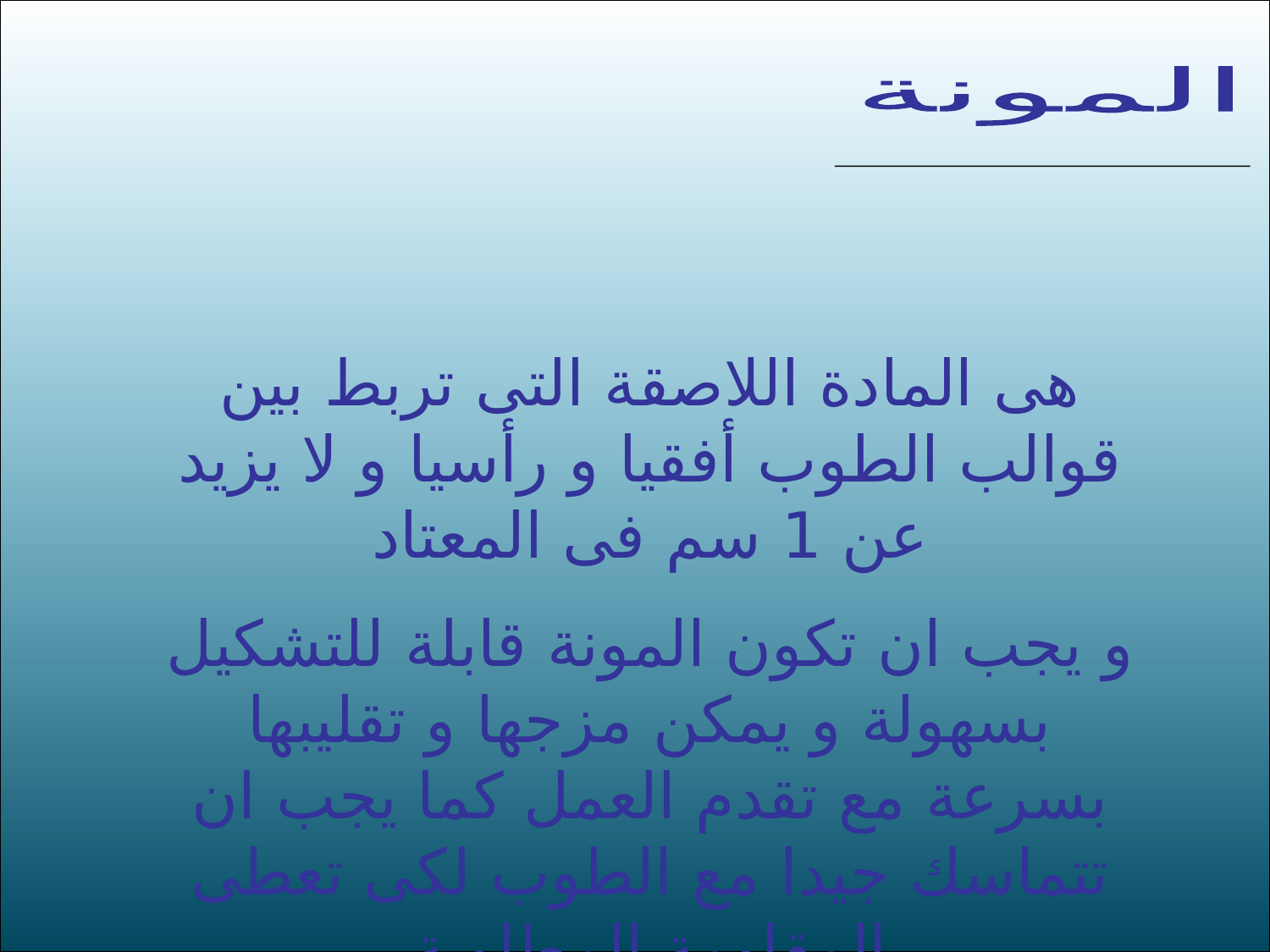

المونة

هى المادة اللاصقة التى تربط بين قوالب الطوب أفقيا و رأسيا و لا يزيد عن 1 سم فى المعتاد
و يجب ان تكون المونة قابلة للتشكيل بسهولة و يمكن مزجها و تقليبها بسرعة مع تقدم العمل كما يجب ان تتماسك جيدا مع الطوب لكى تعطى المقاومة المطلوبة